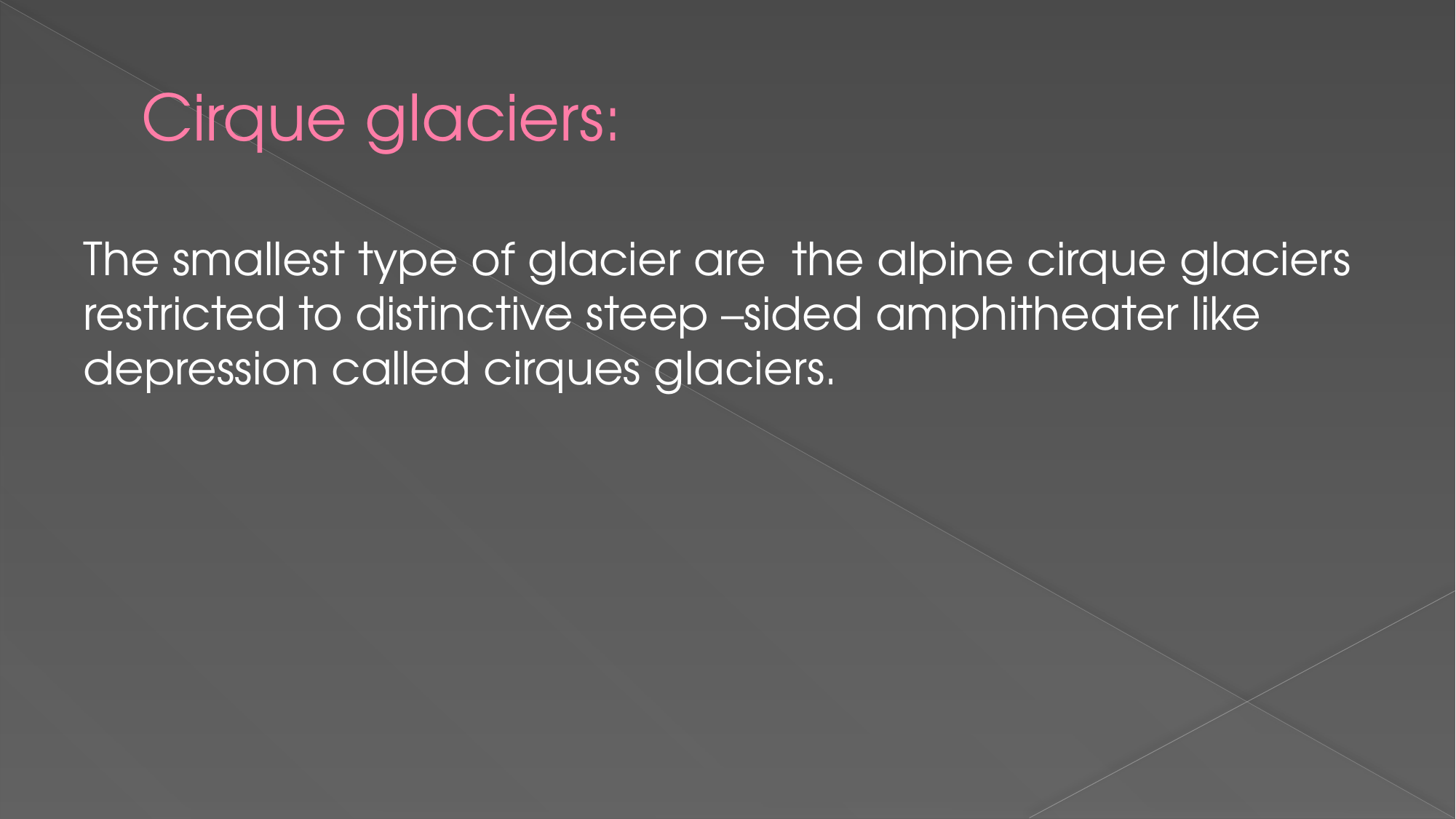

# Cirque glaciers:
The smallest type of glacier are  the alpine cirque glaciers restricted to distinctive steep –sided amphitheater like depression called cirques glaciers.